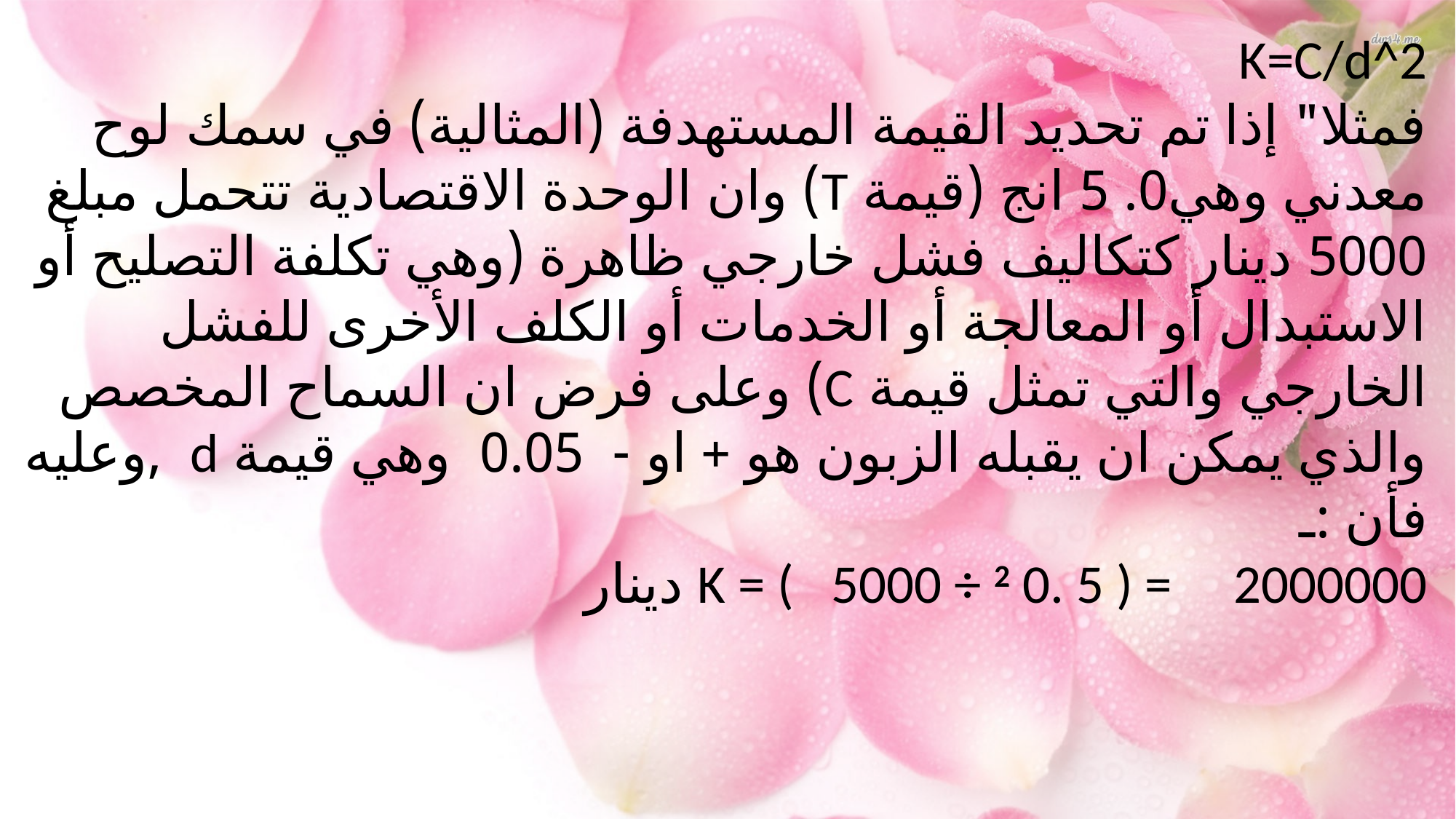

K=C/d^2
فمثلا" إذا تم تحديد القيمة المستهدفة (المثالية) في سمك لوح معدني وهي0. 5 انج (قيمة T) وان الوحدة الاقتصادية تتحمل مبلغ  5000 دينار كتكاليف فشل خارجي ظاهرة (وهي تكلفة التصليح أو الاستبدال أو المعالجة أو الخدمات أو الكلف الأخرى للفشل الخارجي والتي تمثل قيمة C) وعلى فرض ان السماح المخصص والذي يمكن ان يقبله الزبون هو + او -  0.05  وهي قيمة d  ,وعليه فأن :ـ
K = (   5000 ÷ 2 0. 5 ) =     2000000 دينار